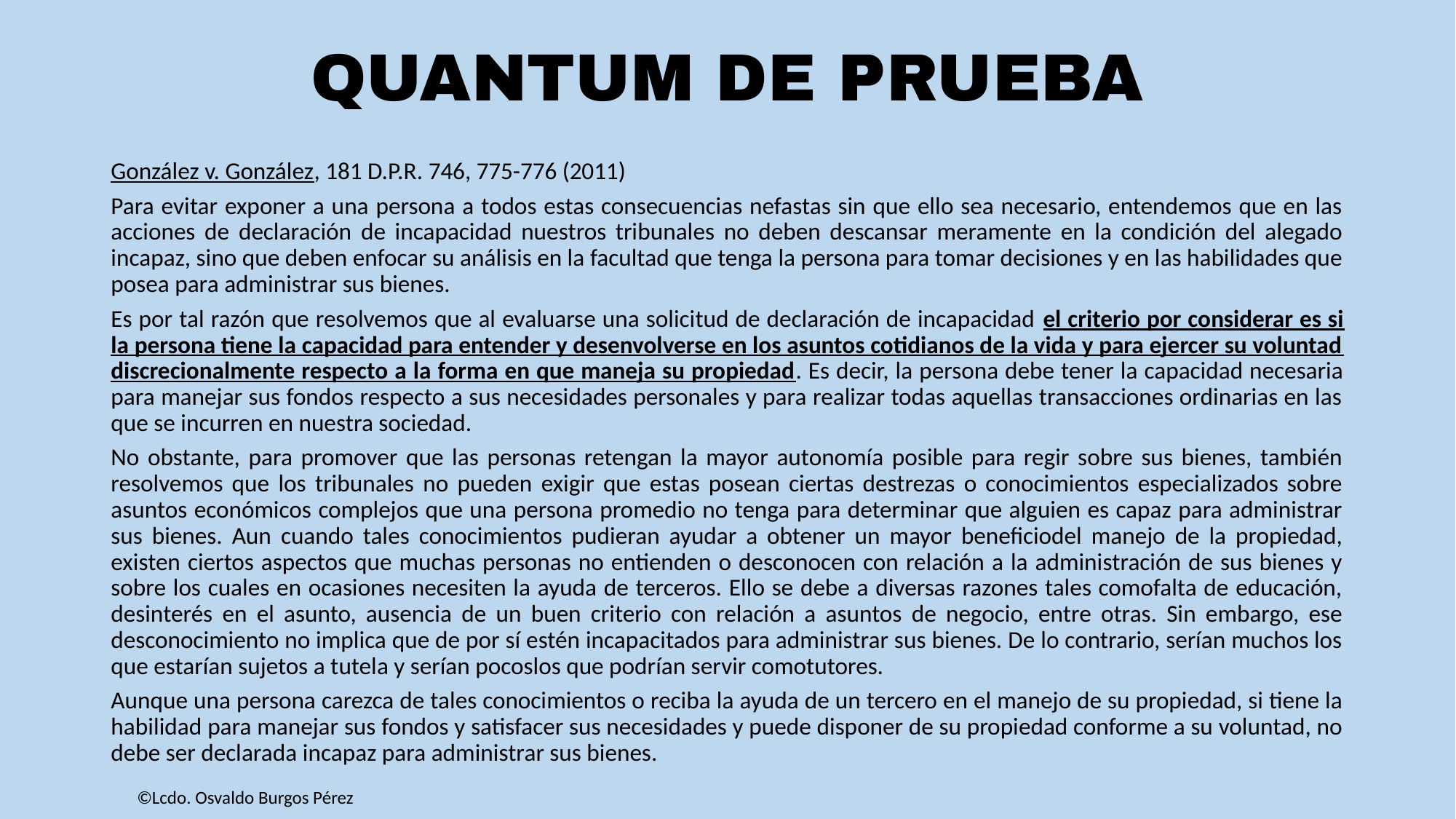

# QUANTUM DE PRUEBA
González v. González, 181 D.P.R. 746, 775-776 (2011)
Para evitar exponer a una persona a todos estas consecuencias nefastas sin que ello sea necesario, entendemos que en las acciones de declaración de incapacidad nuestros tribunales no deben descansar meramente en la condición del alegado incapaz, sino que deben enfocar su análisis en la facultad que tenga la persona para tomar decisiones y en las habilidades que posea para administrar sus bienes.
Es por tal razón que resolvemos que al evaluarse una solicitud de declaración de incapacidad el criterio por considerar es si la persona tiene la capacidad para entender y desenvolverse en los asuntos cotidianos de la vida y para ejercer su voluntad discrecionalmente respecto a la forma en que maneja su propiedad. Es decir, la persona debe tener la capacidad necesaria para manejar sus fondos respecto a sus necesidades personales y para realizar todas aquellas transacciones ordinarias en las que se incurren en nuestra sociedad.
No obstante, para promover que las personas retengan la mayor autonomía posible para regir sobre sus bienes, también resolvemos que los tribunales no pueden exigir que estas posean ciertas destrezas o conocimientos especializados sobre asuntos económicos complejos que una persona promedio no tenga para determinar que alguien es capaz para administrar sus bienes. Aun cuando tales conocimientos pudieran ayudar a obtener un mayor beneficiodel manejo de la propiedad, existen ciertos aspectos que muchas personas no entienden o desconocen con relación a la administración de sus bienes y sobre los cuales en ocasiones necesiten la ayuda de terceros. Ello se debe a diversas razones tales comofalta de educación, desinterés en el asunto, ausencia de un buen criterio con relación a asuntos de negocio, entre otras. Sin embargo, ese desconocimiento no implica que de por sí estén incapacitados para administrar sus bienes. De lo contrario, serían muchos los que estarían sujetos a tutela y serían pocoslos que podrían servir comotutores.
Aunque una persona carezca de tales conocimientos o reciba la ayuda de un tercero en el manejo de su propiedad, si tiene la habilidad para manejar sus fondos y satisfacer sus necesidades y puede disponer de su propiedad conforme a su voluntad, no debe ser declarada incapaz para administrar sus bienes.
©Lcdo. Osvaldo Burgos Pérez